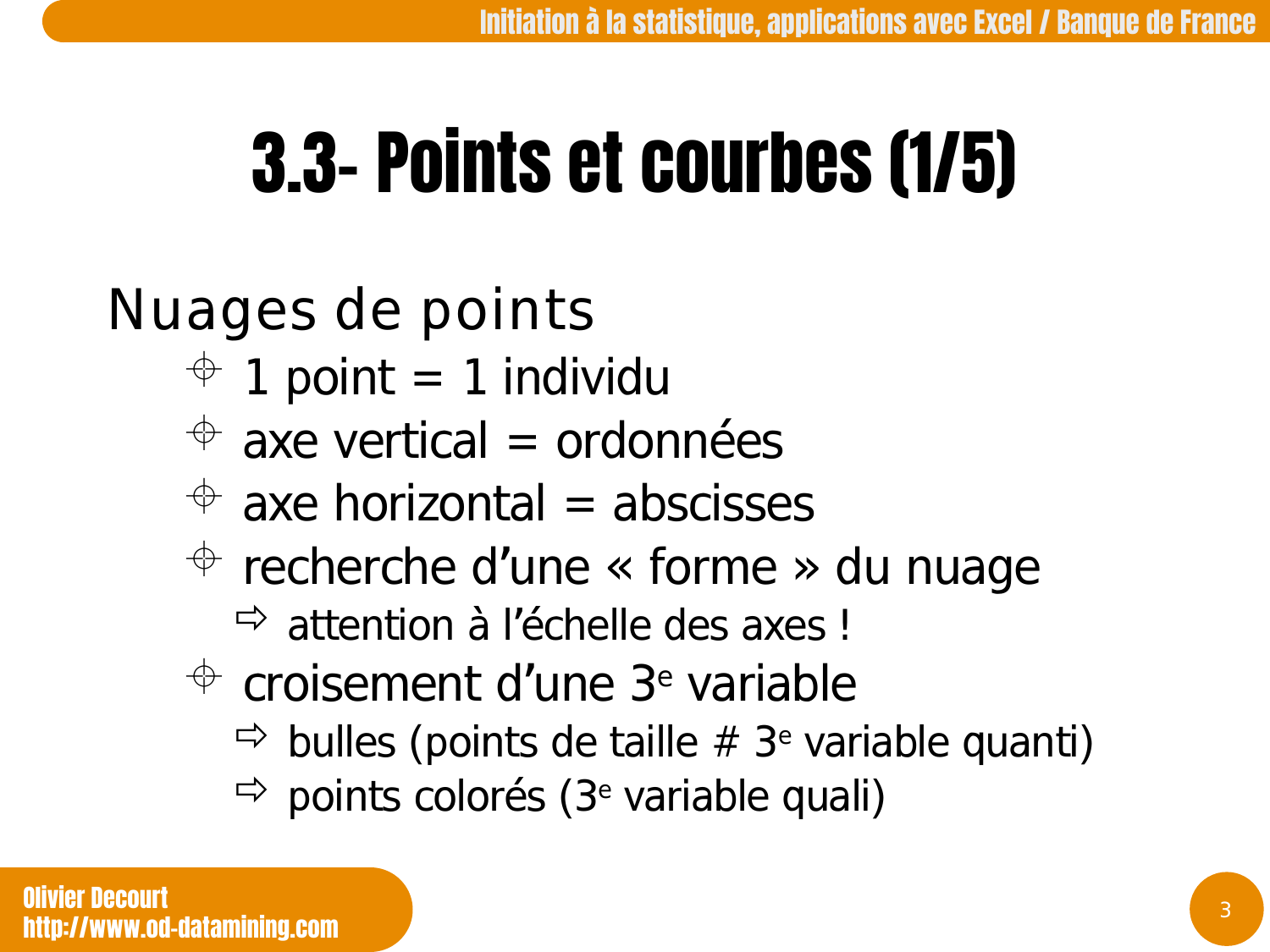

# 3.3- Points et courbes (1/5)
Nuages de points
 1 point = 1 individu
 axe vertical = ordonnées
 axe horizontal = abscisses
 recherche d’une « forme » du nuage
 attention à l’échelle des axes !
 croisement d’une 3e variable
 bulles (points de taille # 3e variable quanti)
 points colorés (3e variable quali)